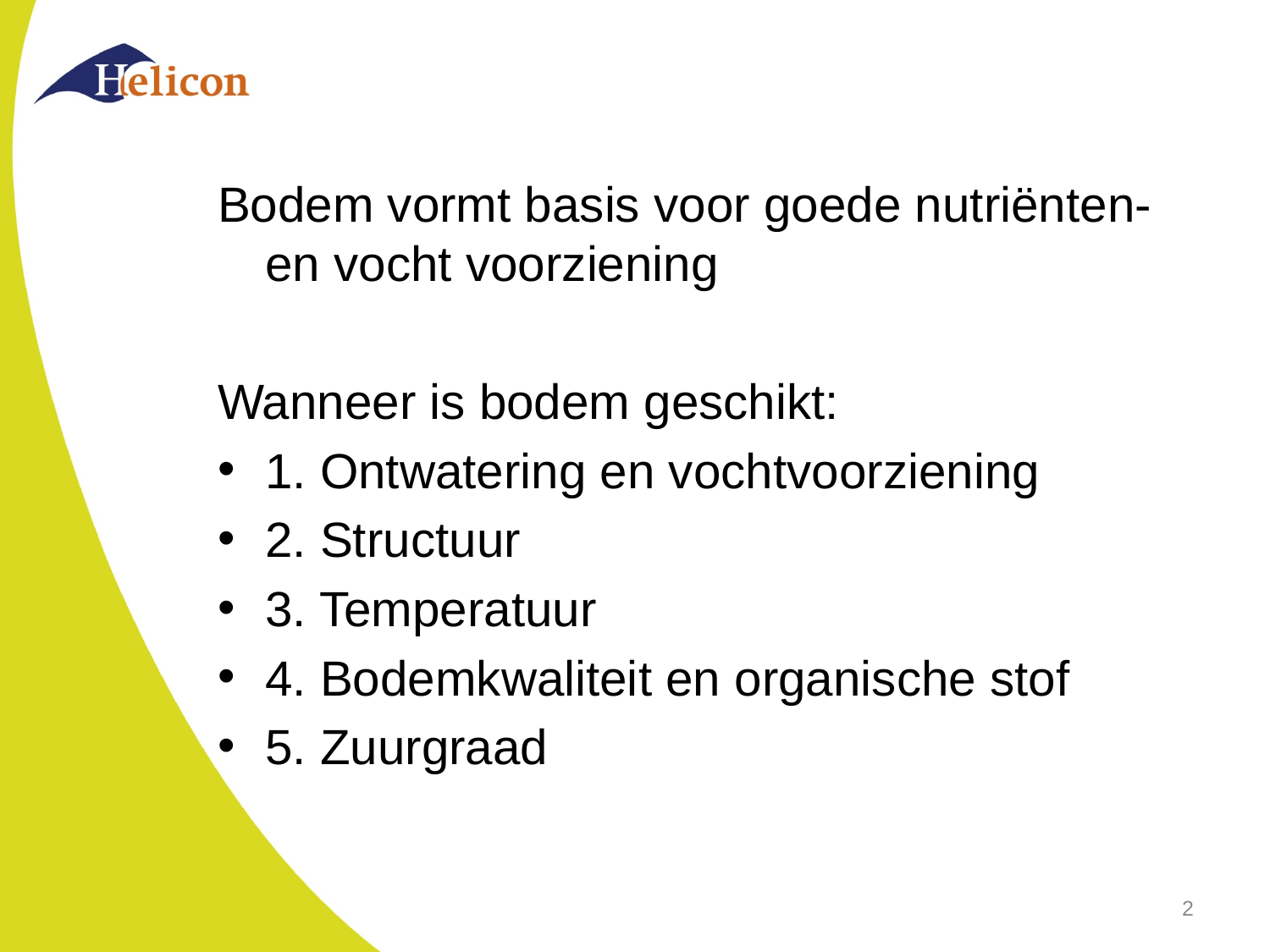

#
Bodem vormt basis voor goede nutriënten- en vocht voorziening

Wanneer is bodem geschikt:
1. Ontwatering en vochtvoorziening
2. Structuur
3. Temperatuur
4. Bodemkwaliteit en organische stof
5. Zuurgraad
2